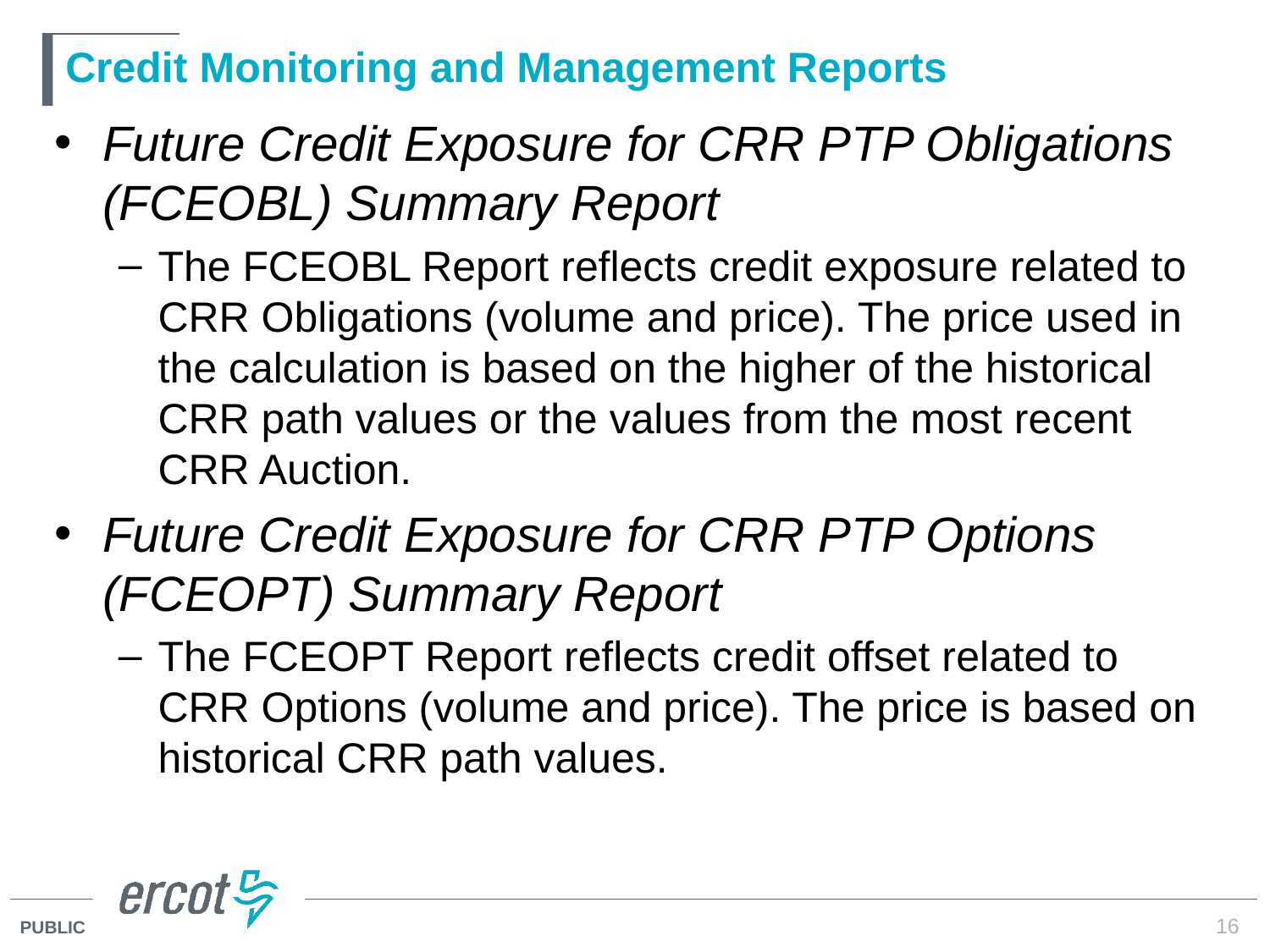

# Credit Monitoring and Management Reports
Future Credit Exposure for CRR PTP Obligations (FCEOBL) Summary Report
The FCEOBL Report reflects credit exposure related to CRR Obligations (volume and price). The price used in the calculation is based on the higher of the historical CRR path values or the values from the most recent CRR Auction.
Future Credit Exposure for CRR PTP Options (FCEOPT) Summary Report
The FCEOPT Report reflects credit offset related to CRR Options (volume and price). The price is based on historical CRR path values.
16